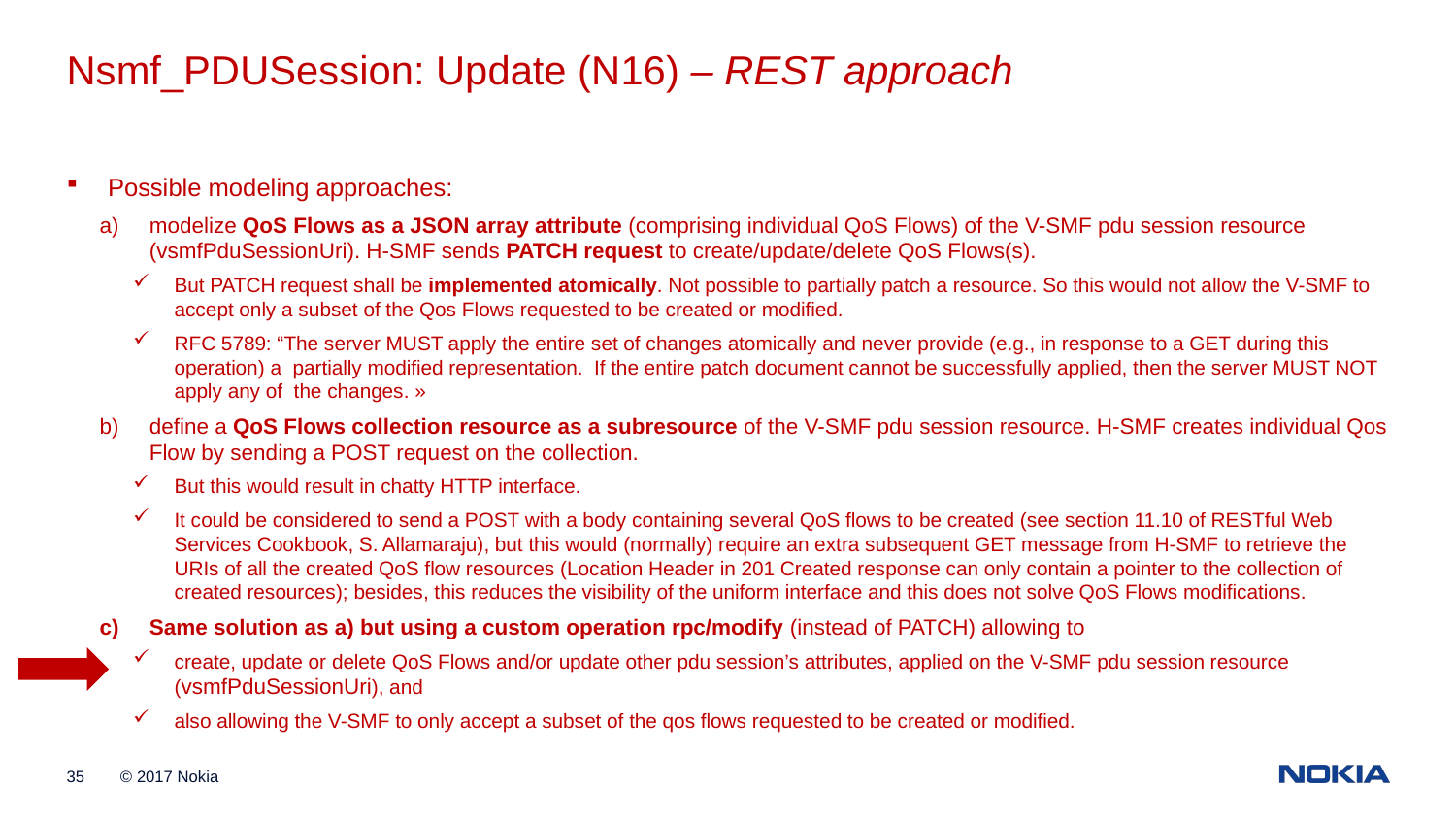

Nsmf_PDUSession: Update (N16) – REST approach
Possible modeling approaches:
modelize QoS Flows as a JSON array attribute (comprising individual QoS Flows) of the V-SMF pdu session resource (vsmfPduSessionUri). H-SMF sends PATCH request to create/update/delete QoS Flows(s).
But PATCH request shall be implemented atomically. Not possible to partially patch a resource. So this would not allow the V-SMF to accept only a subset of the Qos Flows requested to be created or modified.
RFC 5789: “The server MUST apply the entire set of changes atomically and never provide (e.g., in response to a GET during this operation) a  partially modified representation.  If the entire patch document cannot be successfully applied, then the server MUST NOT apply any of  the changes. »
define a QoS Flows collection resource as a subresource of the V-SMF pdu session resource. H-SMF creates individual Qos Flow by sending a POST request on the collection.
But this would result in chatty HTTP interface.
It could be considered to send a POST with a body containing several QoS flows to be created (see section 11.10 of RESTful Web Services Cookbook, S. Allamaraju), but this would (normally) require an extra subsequent GET message from H-SMF to retrieve the URIs of all the created QoS flow resources (Location Header in 201 Created response can only contain a pointer to the collection of created resources); besides, this reduces the visibility of the uniform interface and this does not solve QoS Flows modifications.
Same solution as a) but using a custom operation rpc/modify (instead of PATCH) allowing to
create, update or delete QoS Flows and/or update other pdu session’s attributes, applied on the V-SMF pdu session resource (vsmfPduSessionUri), and
also allowing the V-SMF to only accept a subset of the qos flows requested to be created or modified.